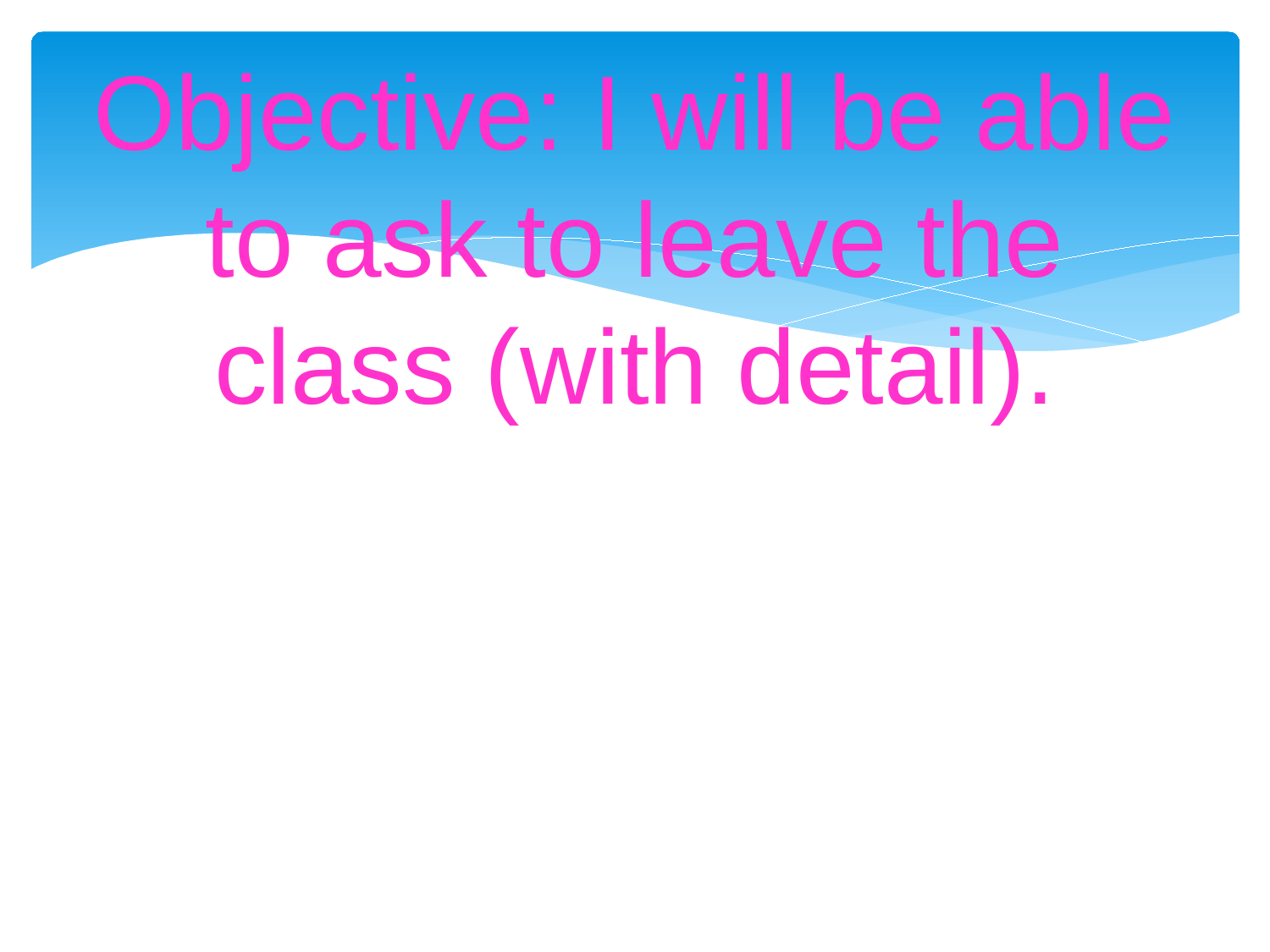

# Objective: I will be able to ask to leave the class (with detail).